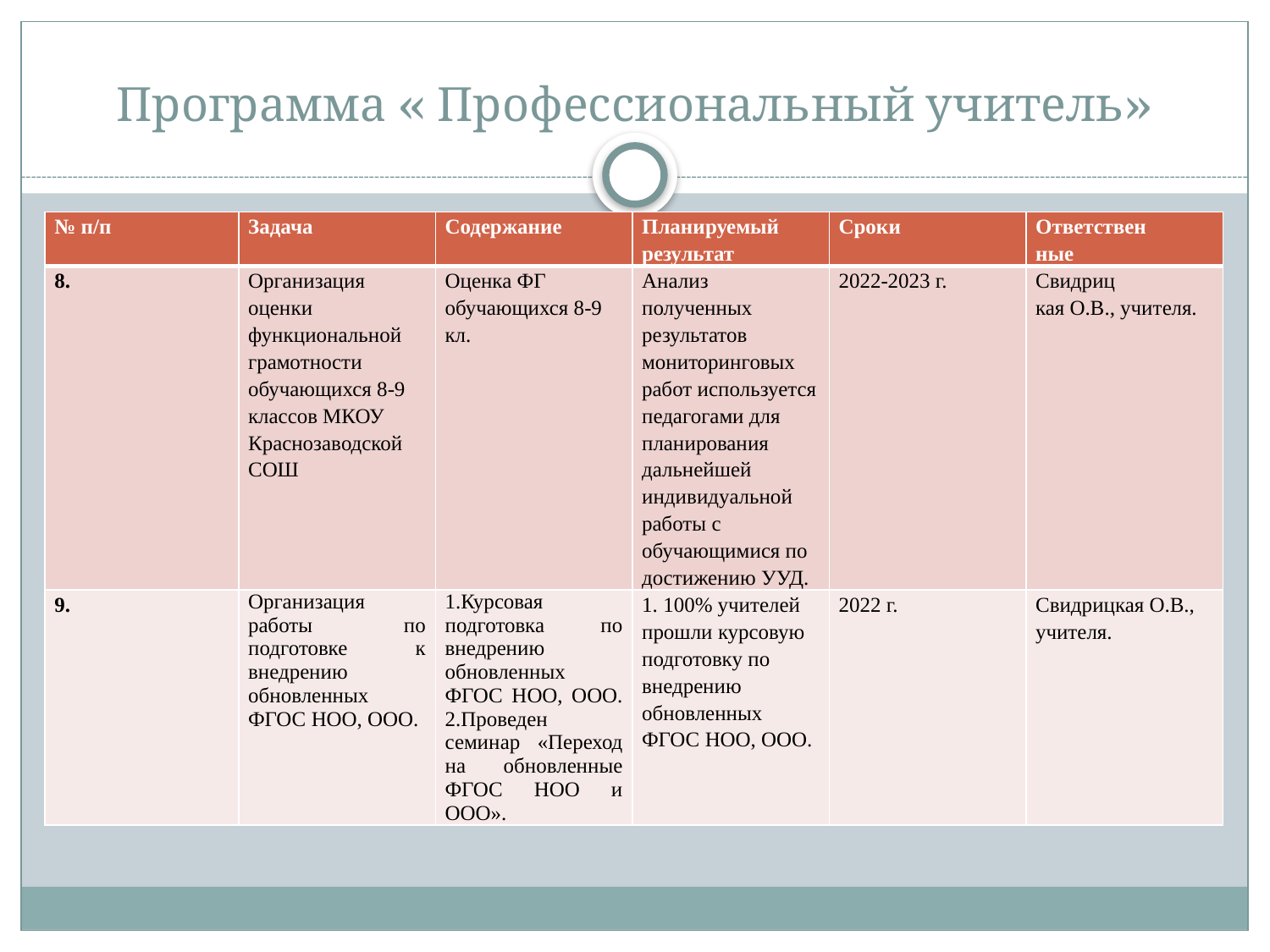

# Программа « Профессиональный учитель»
| № п/п | Задача | Содержание | Планируемый результат | Сроки | Ответствен ные |
| --- | --- | --- | --- | --- | --- |
| 8. | Организация оценки функциональной грамотности обучающихся 8-9 классов МКОУ Краснозаводской СОШ | Оценка ФГ обучающихся 8-9 кл. | Анализ полученных результатов мониторинговых работ используется педагогами для планирования дальнейшей индивидуальной работы с обучающимися по достижению УУД. | 2022-2023 г. | Свидриц кая О.В., учителя. |
| 9. | Организация работы по подготовке к внедрению обновленных ФГОС НОО, ООО. | 1.Курсовая подготовка по внедрению обновленных ФГОС НОО, ООО. 2.Проведен семинар «Переход на обновленные ФГОС НОО и ООО». | 1. 100% учителей прошли курсовую подготовку по внедрению обновленных ФГОС НОО, ООО. | 2022 г. | Свидрицкая О.В., учителя. |